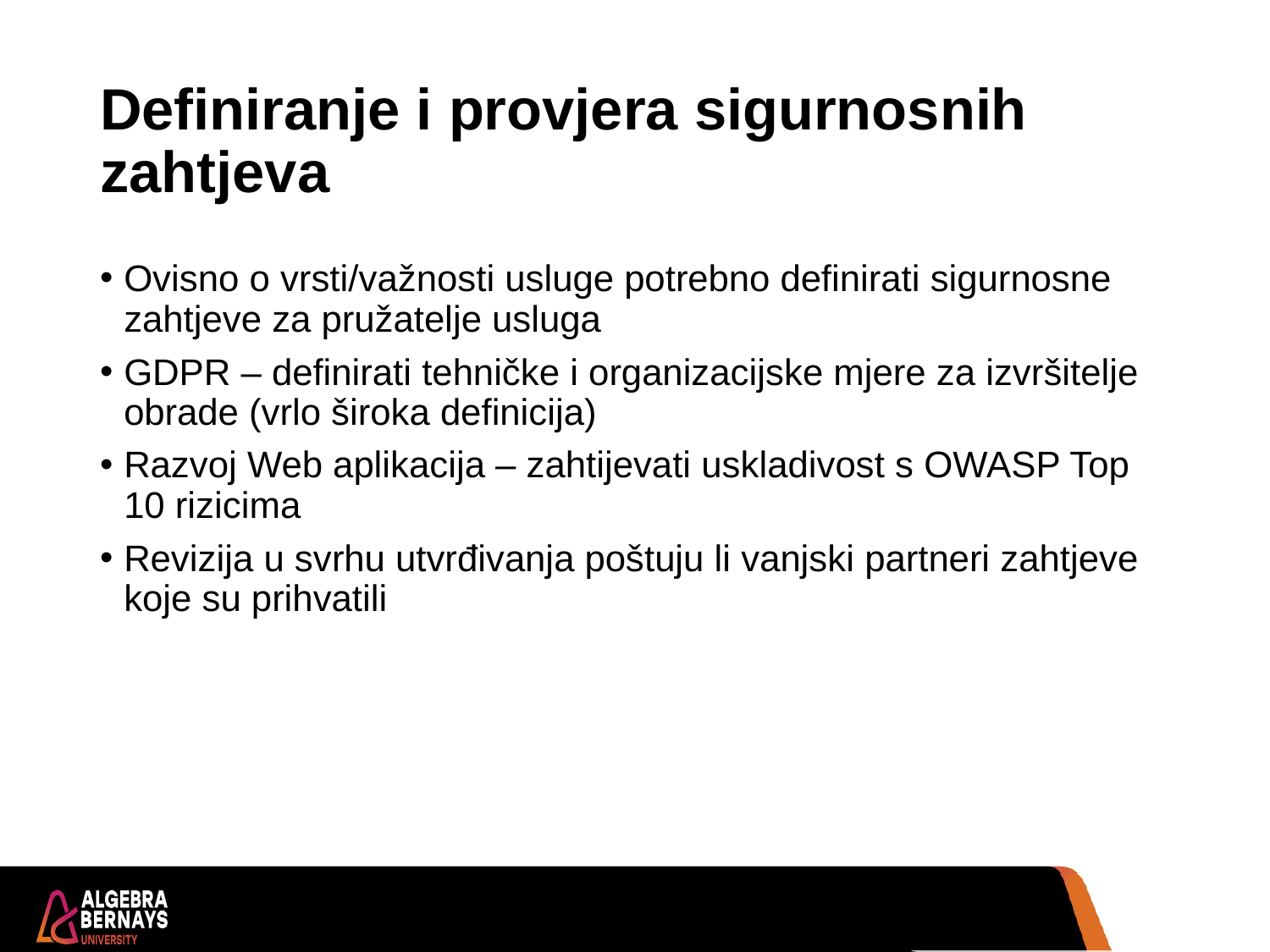

# Definiranje i provjera sigurnosnih zahtjeva
Ovisno o vrsti/važnosti usluge potrebno definirati sigurnosne zahtjeve za pružatelje usluga
GDPR – definirati tehničke i organizacijske mjere za izvršitelje obrade (vrlo široka definicija)
Razvoj Web aplikacija – zahtijevati uskladivost s OWASP Top 10 rizicima
Revizija u svrhu utvrđivanja poštuju li vanjski partneri zahtjeve koje su prihvatili